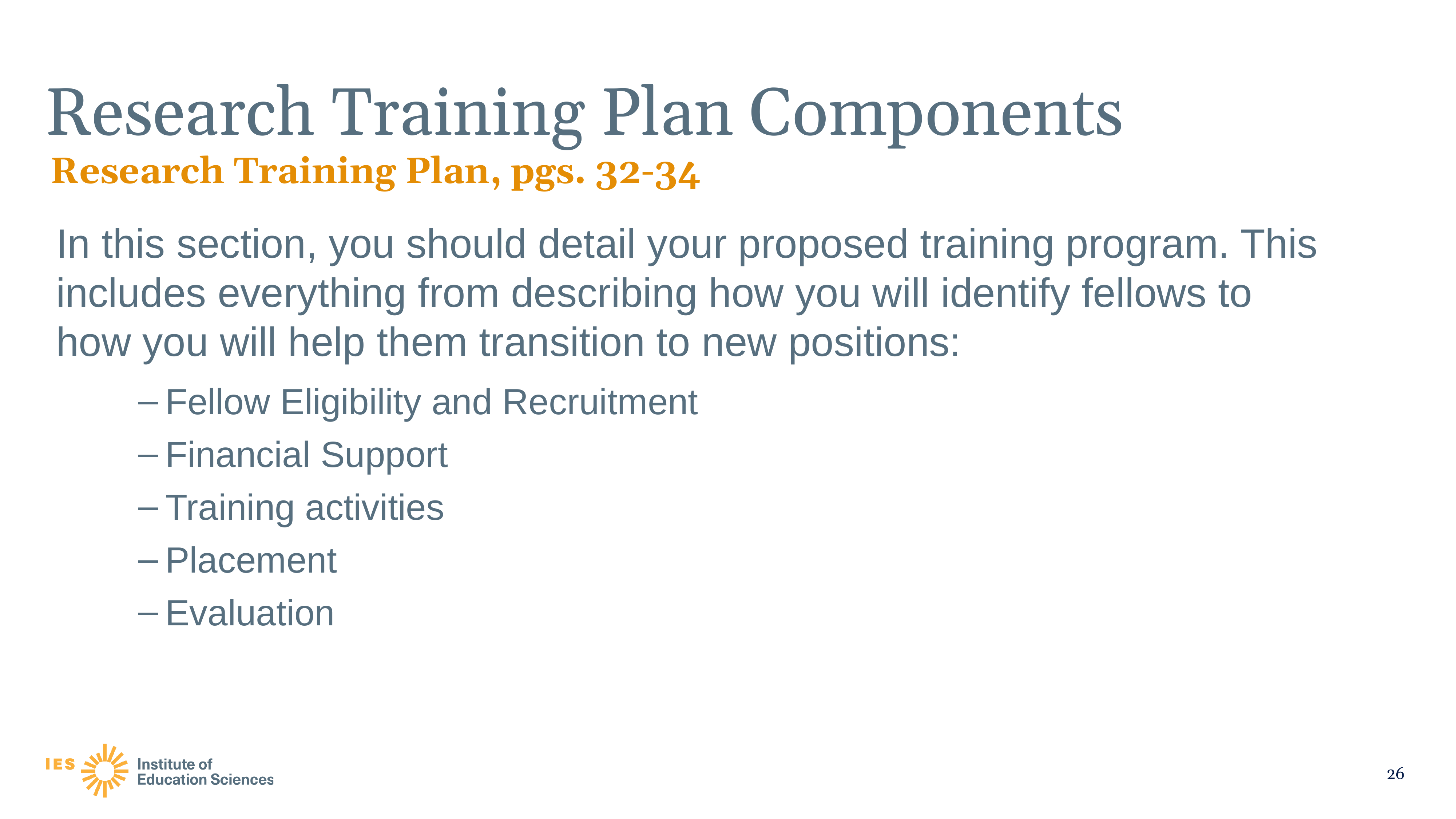

# Research Training Plan Components
Research Training Plan, pgs. 32-34
In this section, you should detail your proposed training program. This includes everything from describing how you will identify fellows to how you will help them transition to new positions:
Fellow Eligibility and Recruitment
Financial Support
Training activities
Placement
Evaluation

26